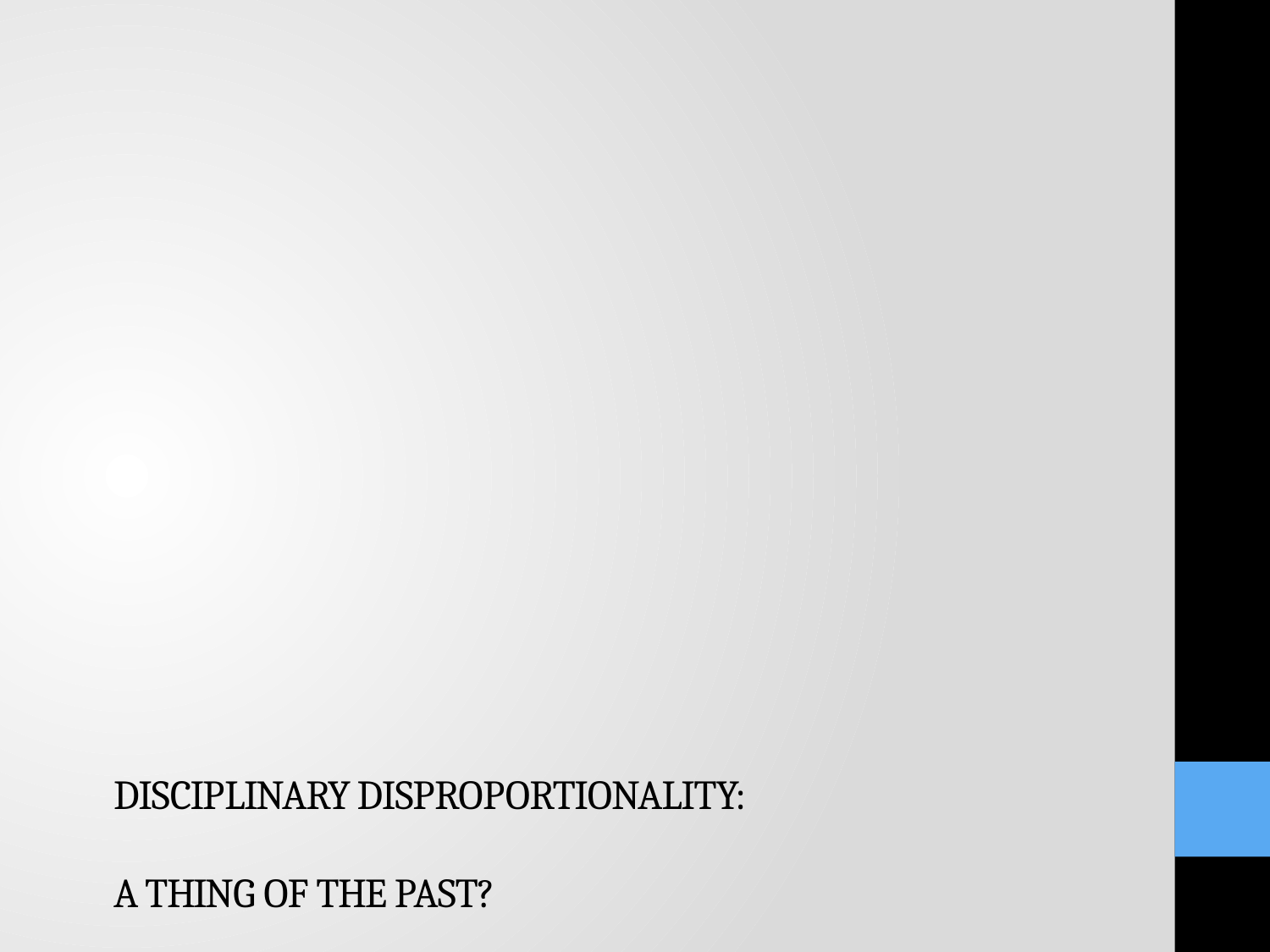

# Disciplinary Disproportionality: A thing of the past?